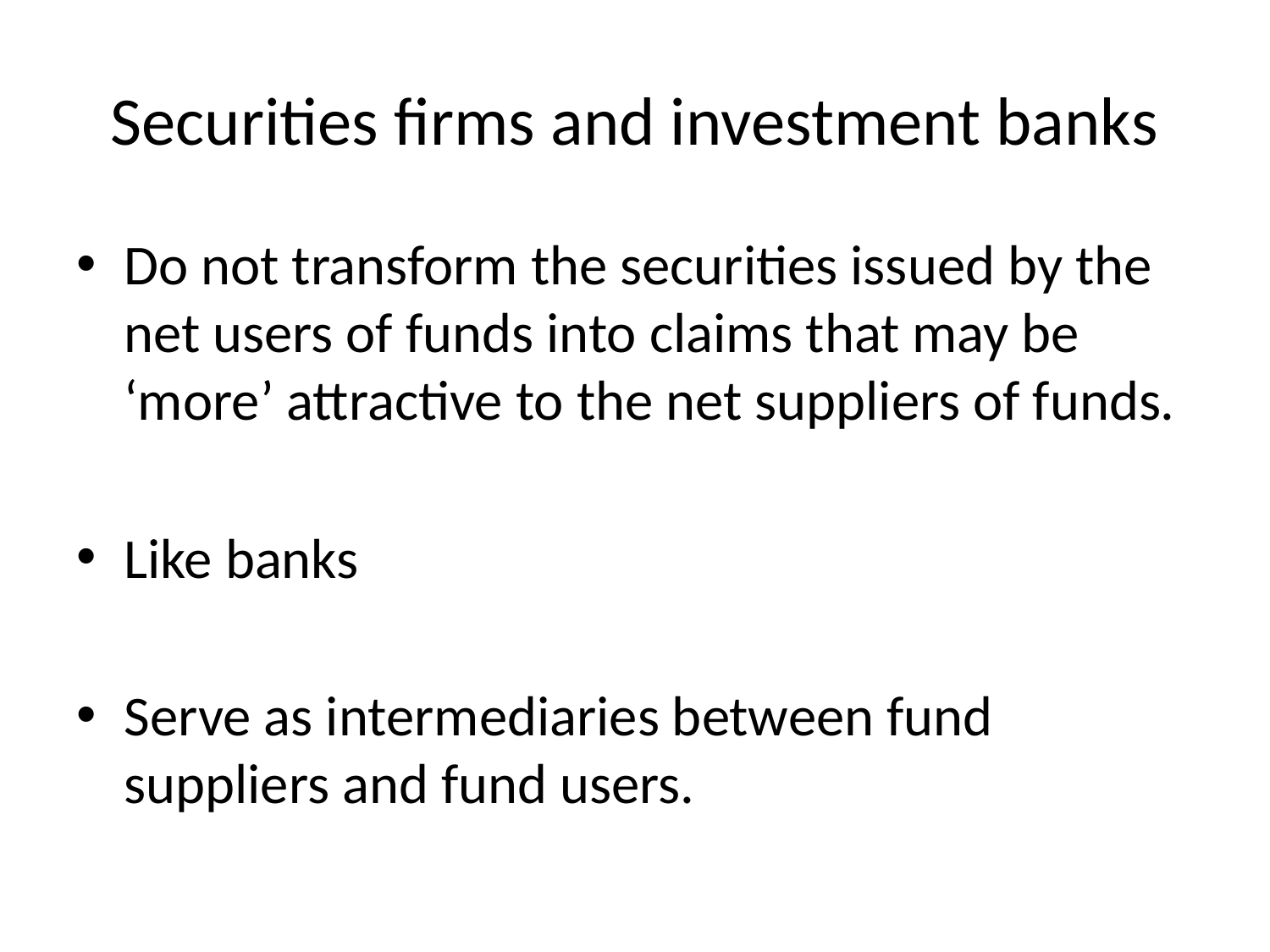

# Securities firms and investment banks
Do not transform the securities issued by the net users of funds into claims that may be ‘more’ attractive to the net suppliers of funds.

Like banks

Serve as intermediaries between fund suppliers and fund users.